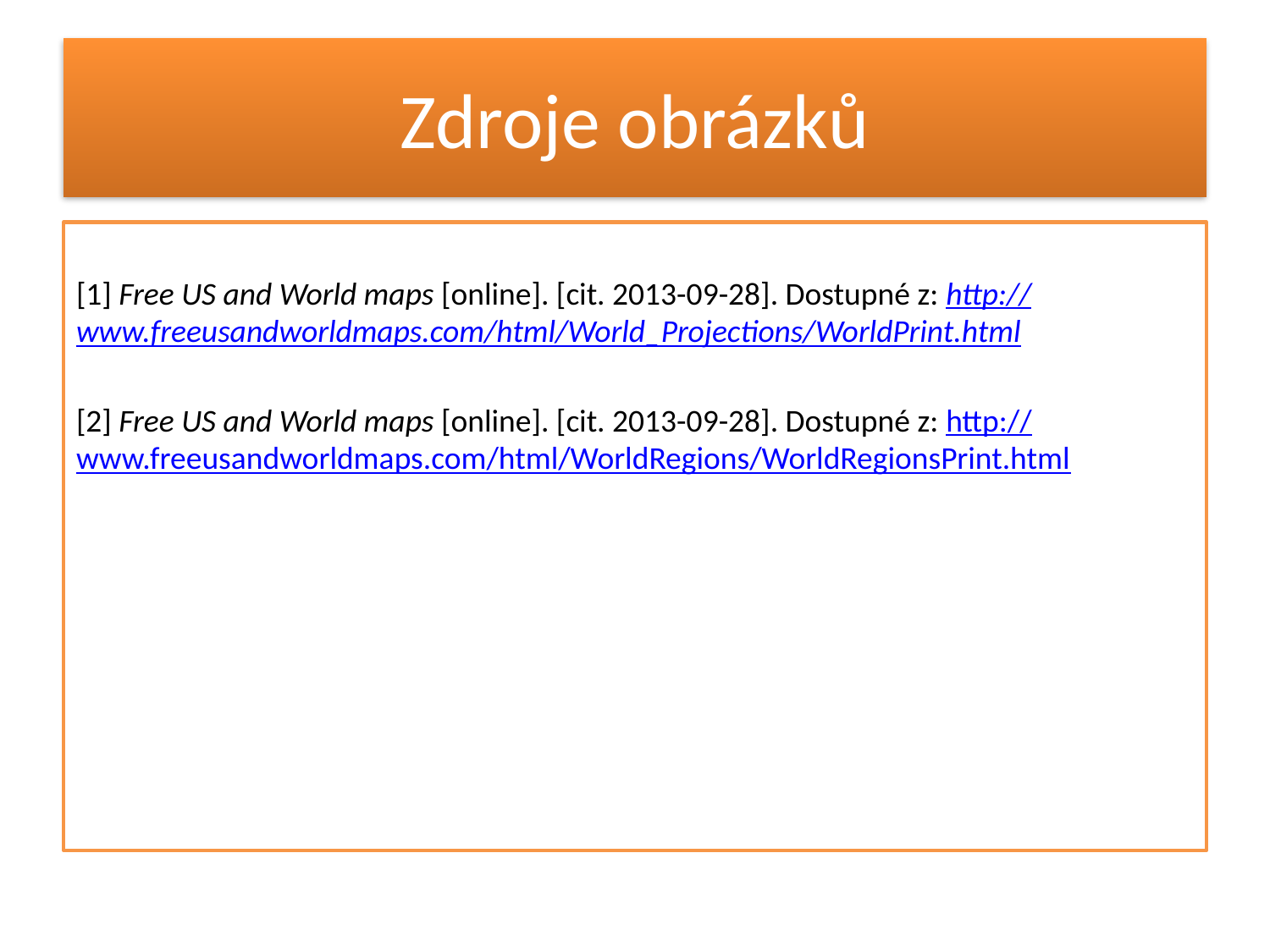

# Zdroje obrázků

[1] Free US and World maps [online]. [cit. 2013-09-28]. Dostupné z: http://www.freeusandworldmaps.com/html/World_Projections/WorldPrint.html

[2] Free US and World maps [online]. [cit. 2013-09-28]. Dostupné z: http://www.freeusandworldmaps.com/html/WorldRegions/WorldRegionsPrint.html